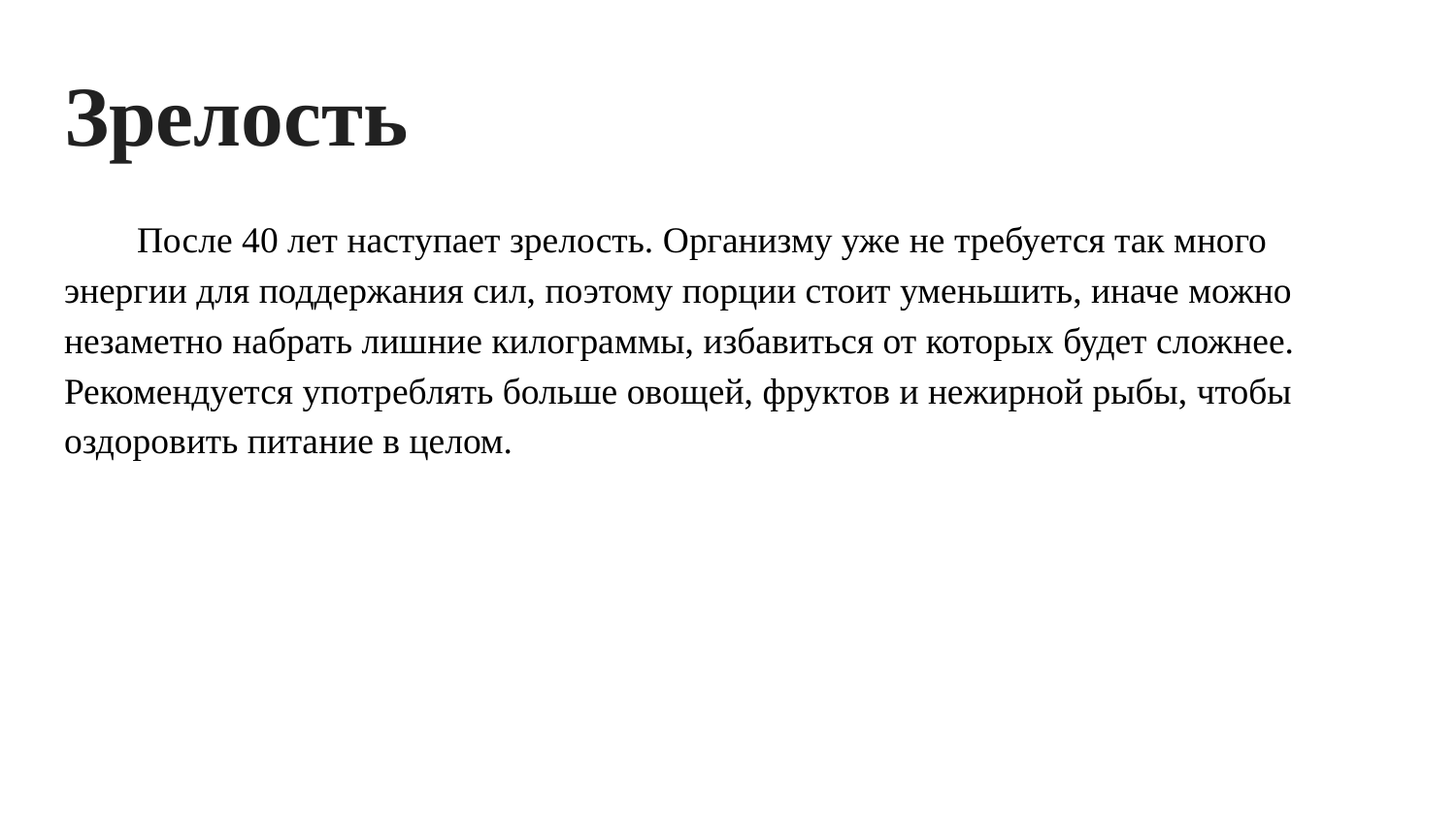

# Зрелость
После 40 лет наступает зрелость. Организму уже не требуется так много энергии для поддержания сил, поэтому порции стоит уменьшить, иначе можно незаметно набрать лишние килограммы, избавиться от которых будет сложнее. Рекомендуется употреблять больше овощей, фруктов и нежирной рыбы, чтобы оздоровить питание в целом.